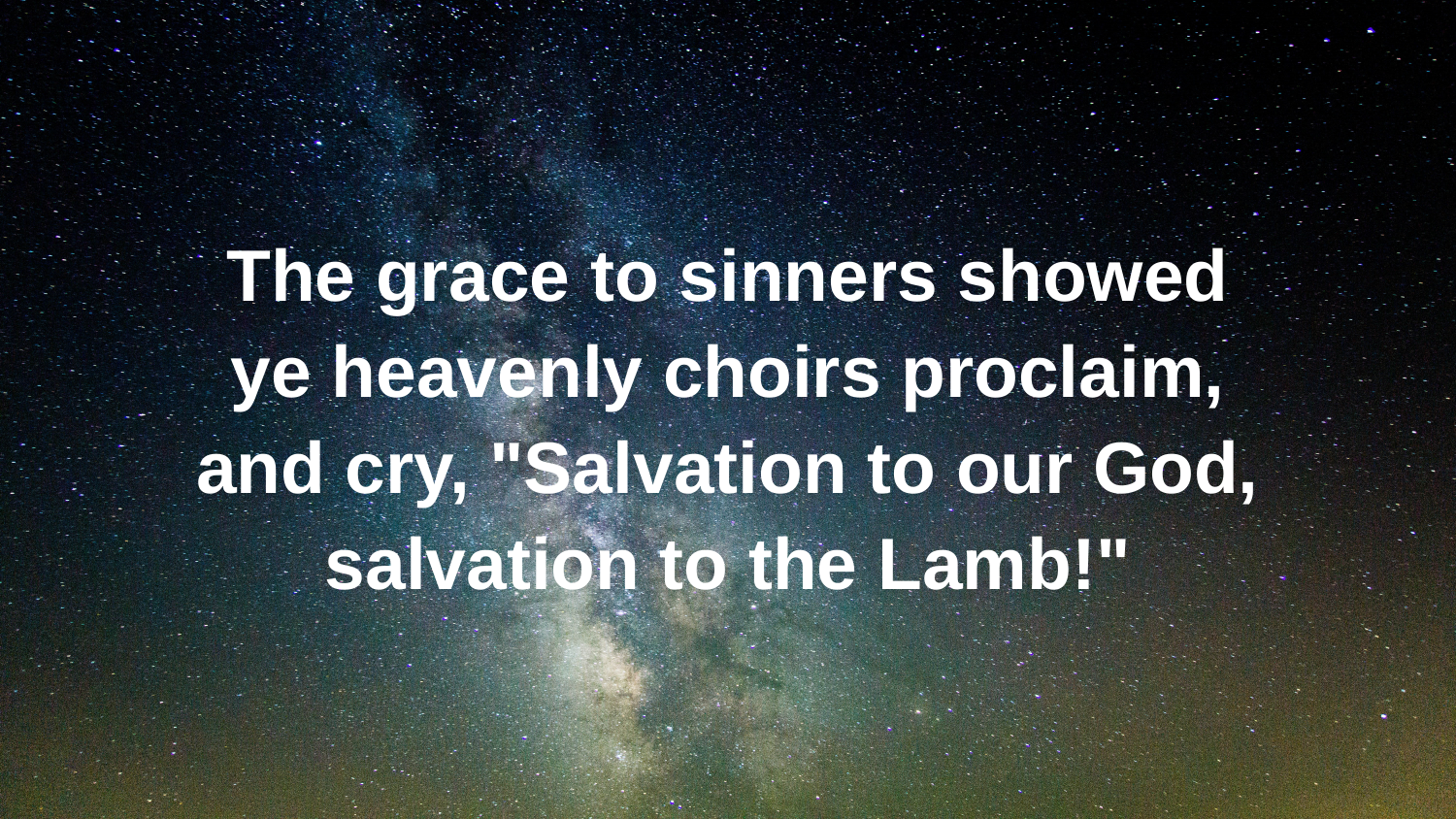

The grace to sinners showed
ye heavenly choirs proclaim,
and cry, "Salvation to our God,
salvation to the Lamb!"